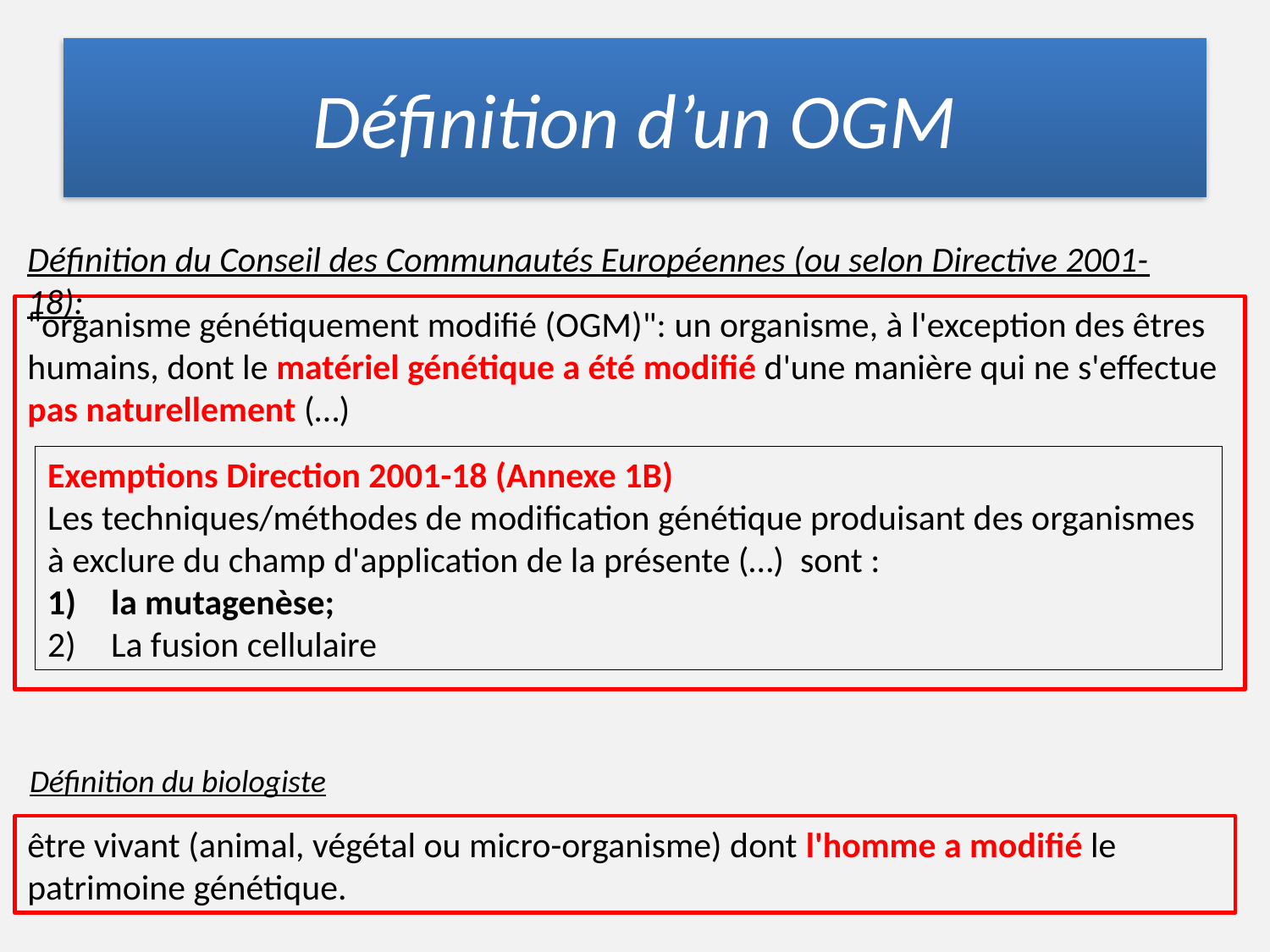

# Définition d’un OGM
Définition du Conseil des Communautés Européennes (ou selon Directive 2001-18):
"organisme génétiquement modifié (OGM)": un organisme, à l'exception des êtres humains, dont le matériel génétique a été modifié d'une manière qui ne s'effectue pas naturellement (…)

Exemptions Direction 2001-18 (Annexe 1B)
Les techniques/méthodes de modification génétique produisant des organismes à exclure du champ d'application de la présente (…)  sont :
la mutagenèse;
La fusion cellulaire
Définition du biologiste
être vivant (animal, végétal ou micro-organisme) dont l'homme a modifié le patrimoine génétique.